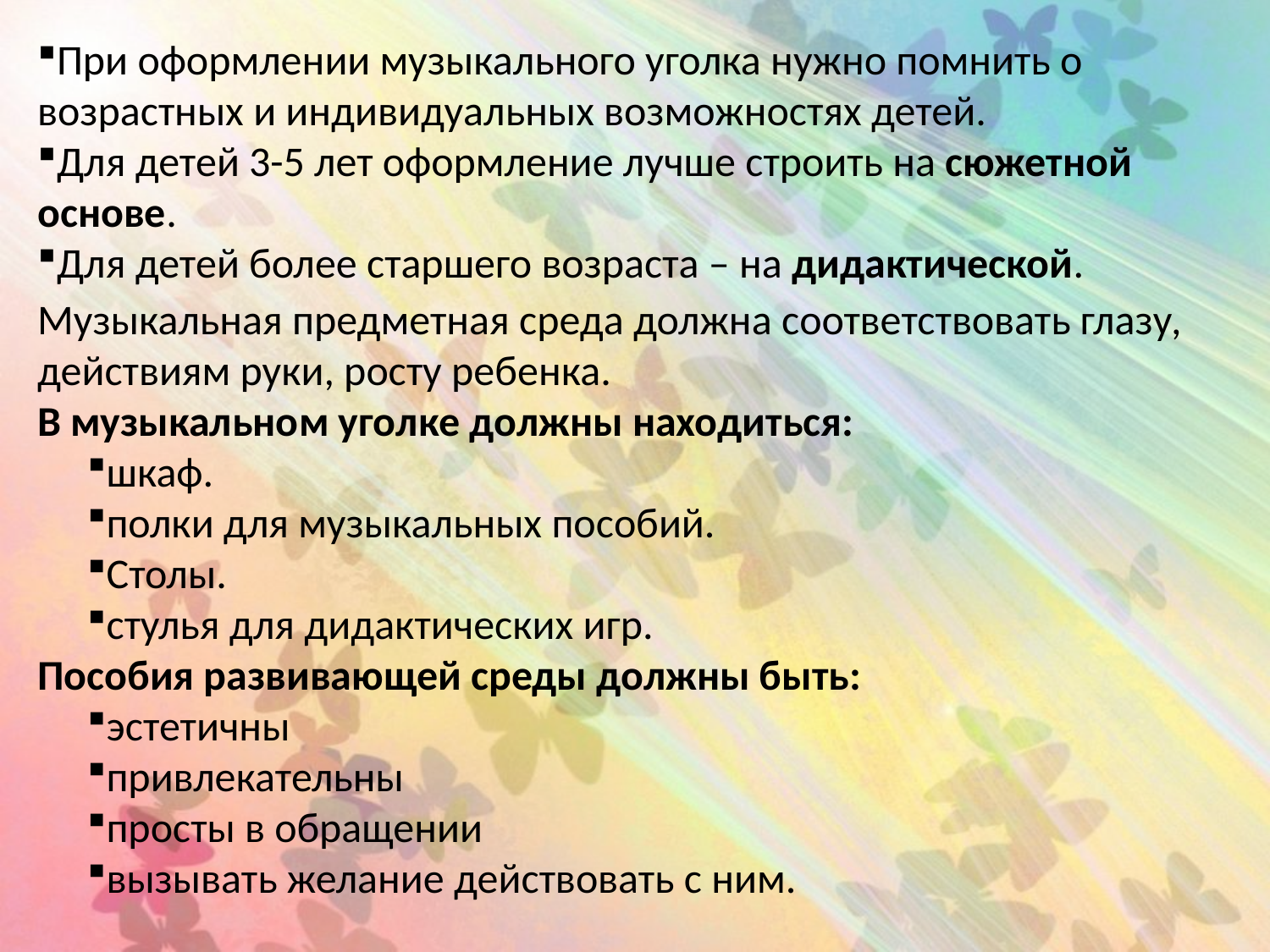

При оформлении музыкального уголка нужно помнить о возрастных и индивидуальных возможностях детей.
Для детей 3-5 лет оформление лучше строить на сюжетной основе.
Для детей более старшего возраста – на дидактической.
Музыкальная предметная среда должна соответствовать глазу, действиям руки, росту ребенка.
В музыкальном уголке должны находиться:
шкаф.
полки для музыкальных пособий.
Столы.
стулья для дидактических игр.
Пособия развивающей среды должны быть:
эстетичны
привлекательны
просты в обращении
вызывать желание действовать с ним.